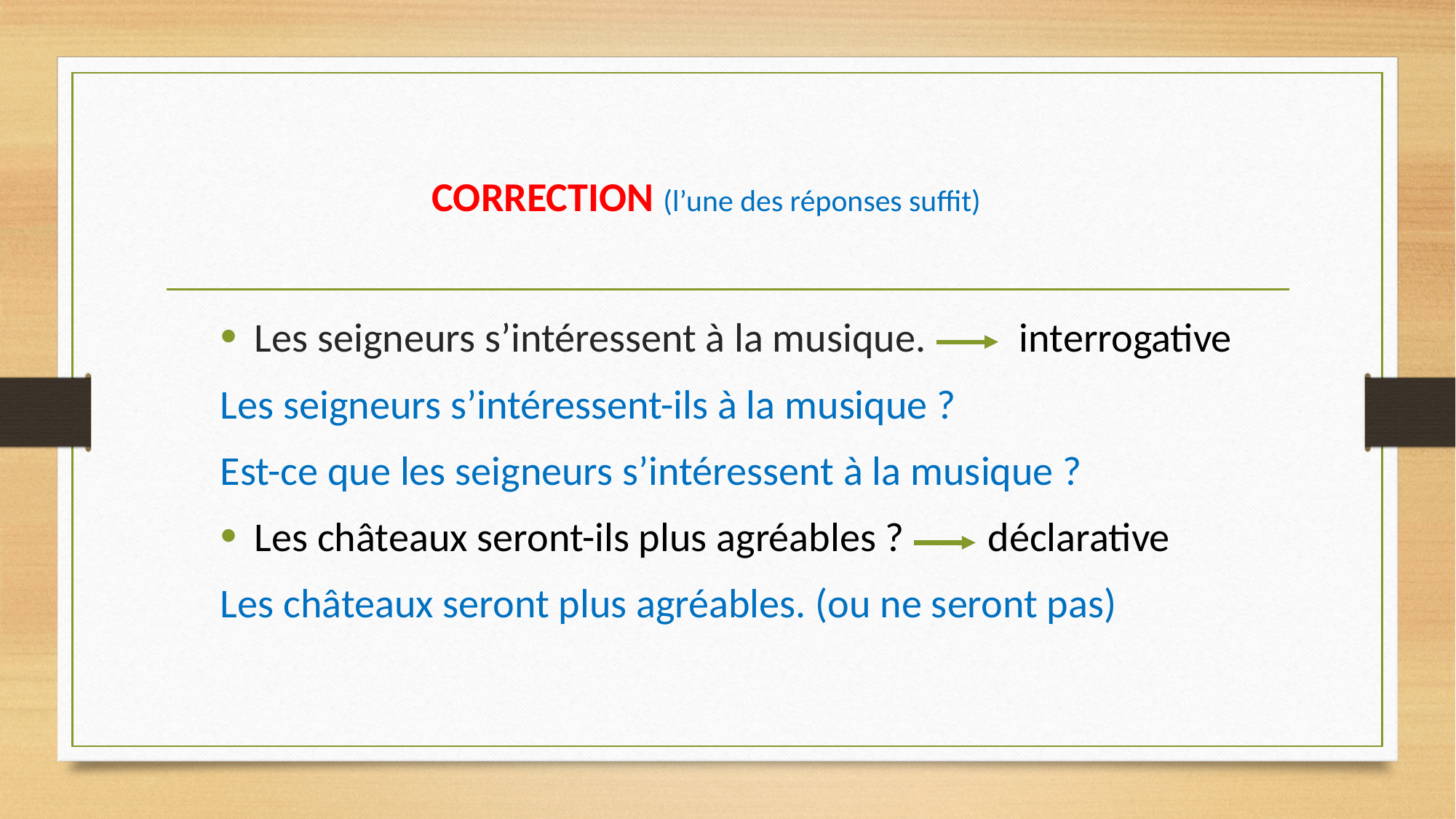

# CORRECTION (l’une des réponses suffit)
Les seigneurs s’intéressent à la musique.          interrogative
Les seigneurs s’intéressent-ils à la musique ?
Est-ce que les seigneurs s’intéressent à la musique ?
Les châteaux seront-ils plus agréables ?         déclarative
Les châteaux seront plus agréables. (ou ne seront pas)